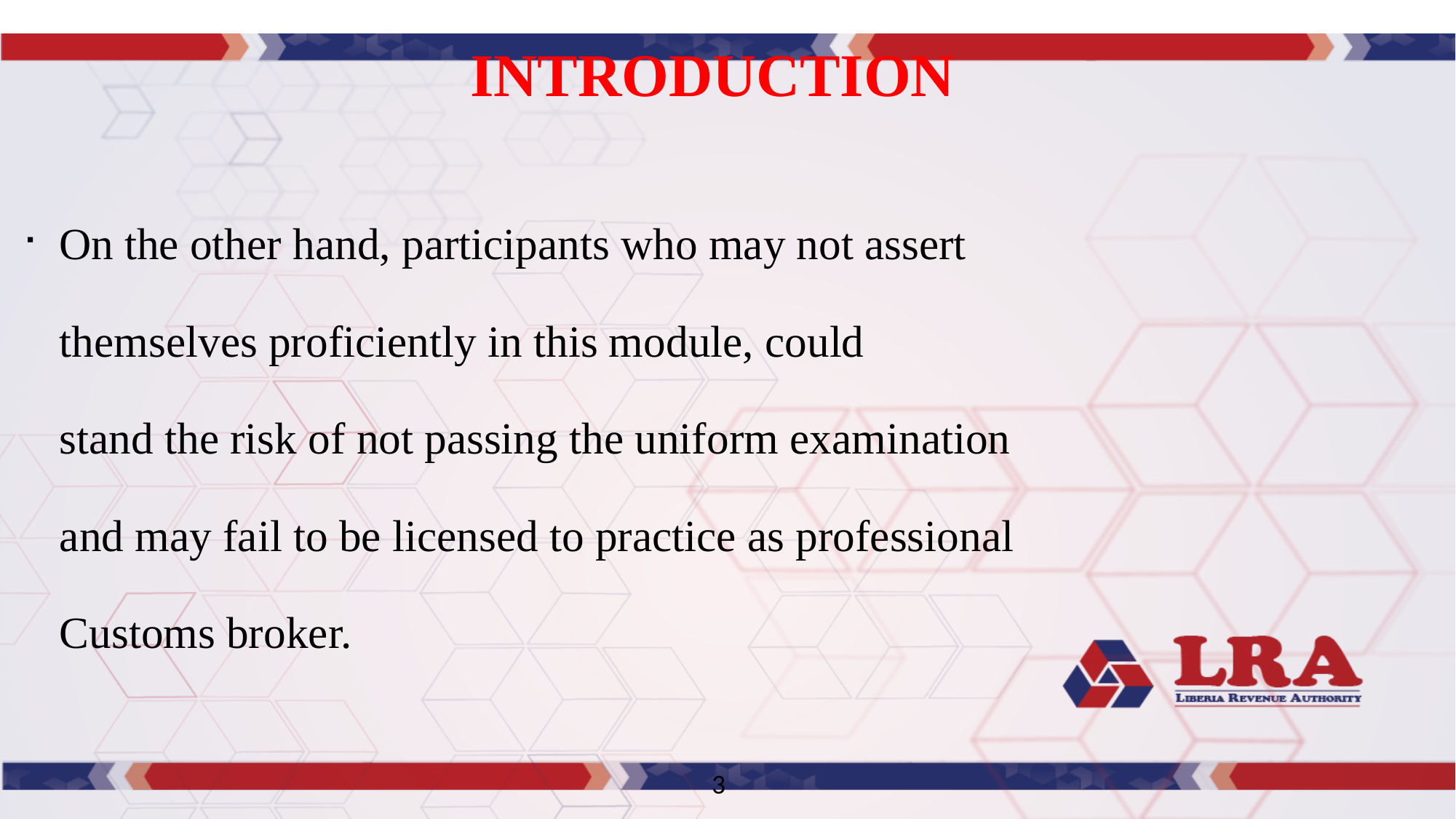

# INTRODUCTION
 On the other hand, participants who may not assert
   themselves proficiently in this module, could
   stand the risk of not passing the uniform examination
   and may fail to be licensed to practice as professional
   Customs broker.

3